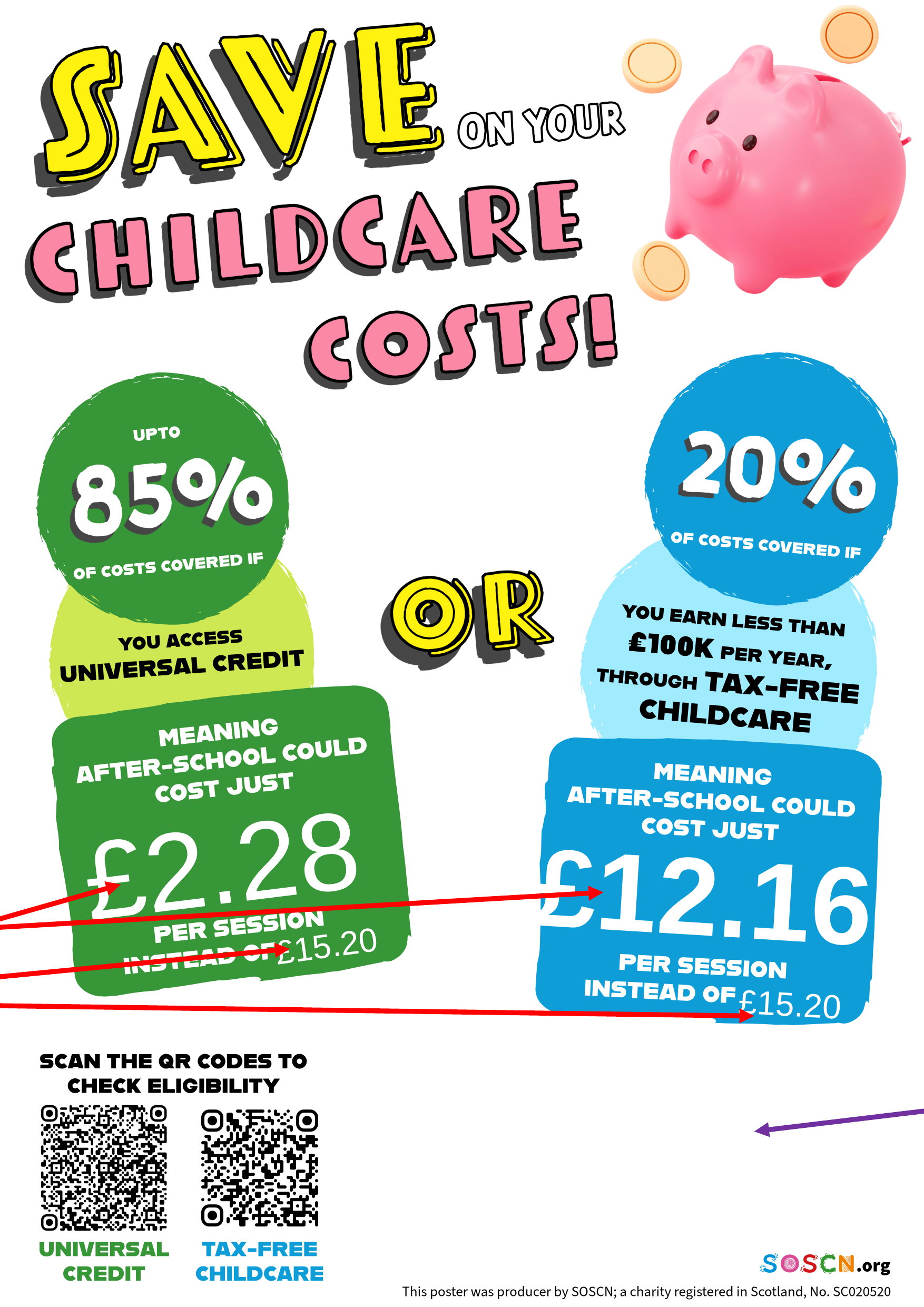

This is an instruction slide. Use these instructions on Slide 1.
If you want to print this off, simply go to File > Print, and select the options you’d like.

Alternatively, if you would like to put it on your website, you can save it as a PDF or Picture.

To this, go to File > Export, and you will be prompted to save the file. Be sure to select the File Format you wish.

For PDF, set it as PDF.

For a Picture, select JPEG, TIFF or PNG.
Before attempting to edit Slide 1, right-click on it and Duplicate it, so you always have the original version to start a fresh on.
These figures where the arrows point to can be edited.

Simple click on the numbers, and a box should appear around the text. You should now be able to edit the text with your service’s own figures.

Some computers have different fonts available. If the font appears a bit weird, just select a font you like and change the size to fit.

£2.28
£12.16
£15.20
This space has been left blank so you can insert your logo.

To do this, you will need to have a copy of your logo saved on your computer.

Once you have it, click Insert at the top of the page on the menu bar, and you should have an option for Pictures or Pictures from File. Click this, locate your logo, and insert it.

Once inserted, you should be able to move to this space, and resize it to make it fit as you please.

£15.20